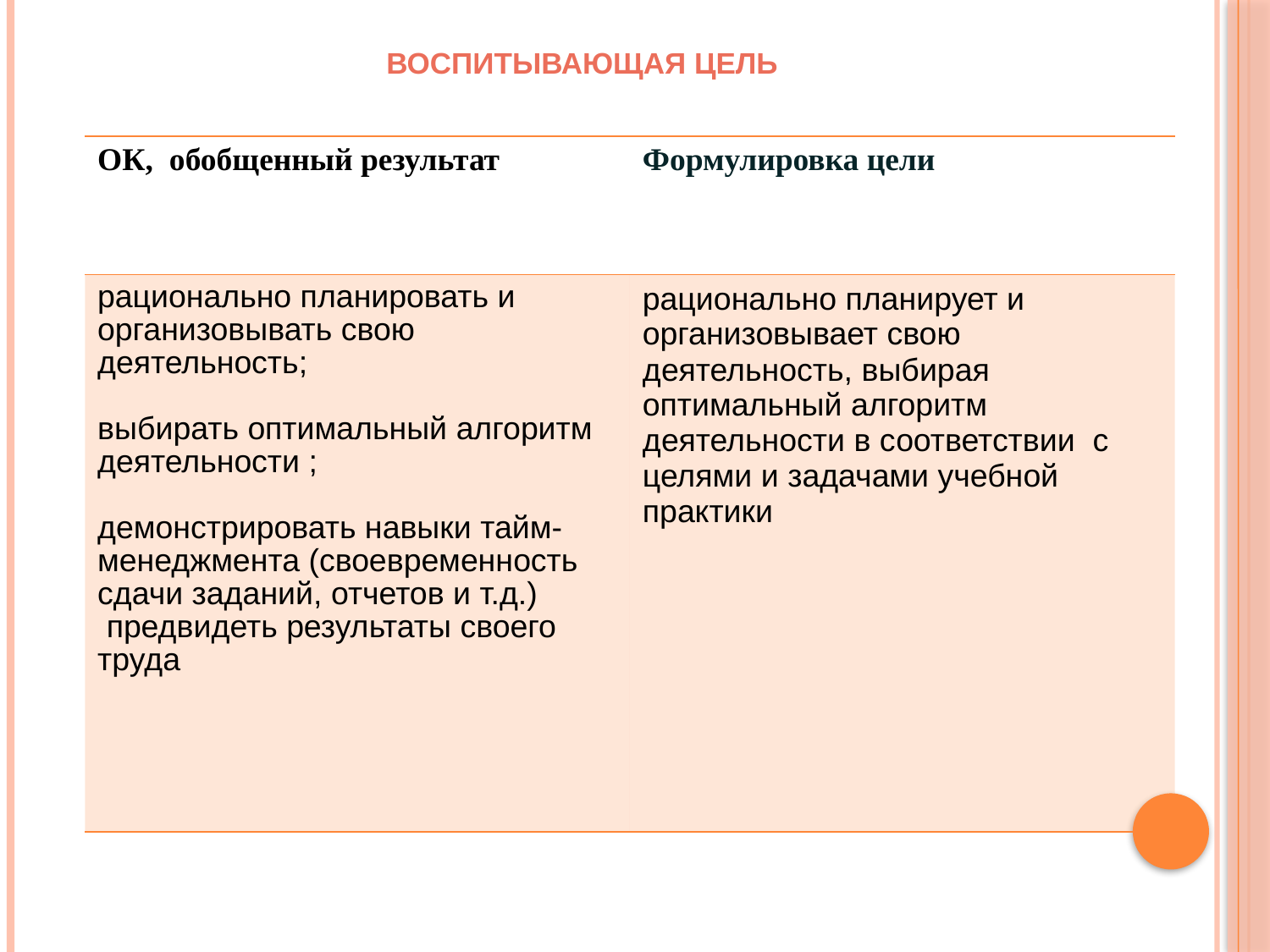

# Воспитывающая цель
| ОК, обобщенный результат | Формулировка цели |
| --- | --- |
| рационально планировать и организовывать свою деятельность; выбирать оптимальный алгоритм деятельности ; демонстрировать навыки тайм-менеджмента (своевременность сдачи заданий, отчетов и т.д.) предвидеть результаты своего труда | рационально планирует и организовывает свою деятельность, выбирая оптимальный алгоритм деятельности в соответствии с целями и задачами учебной практики |